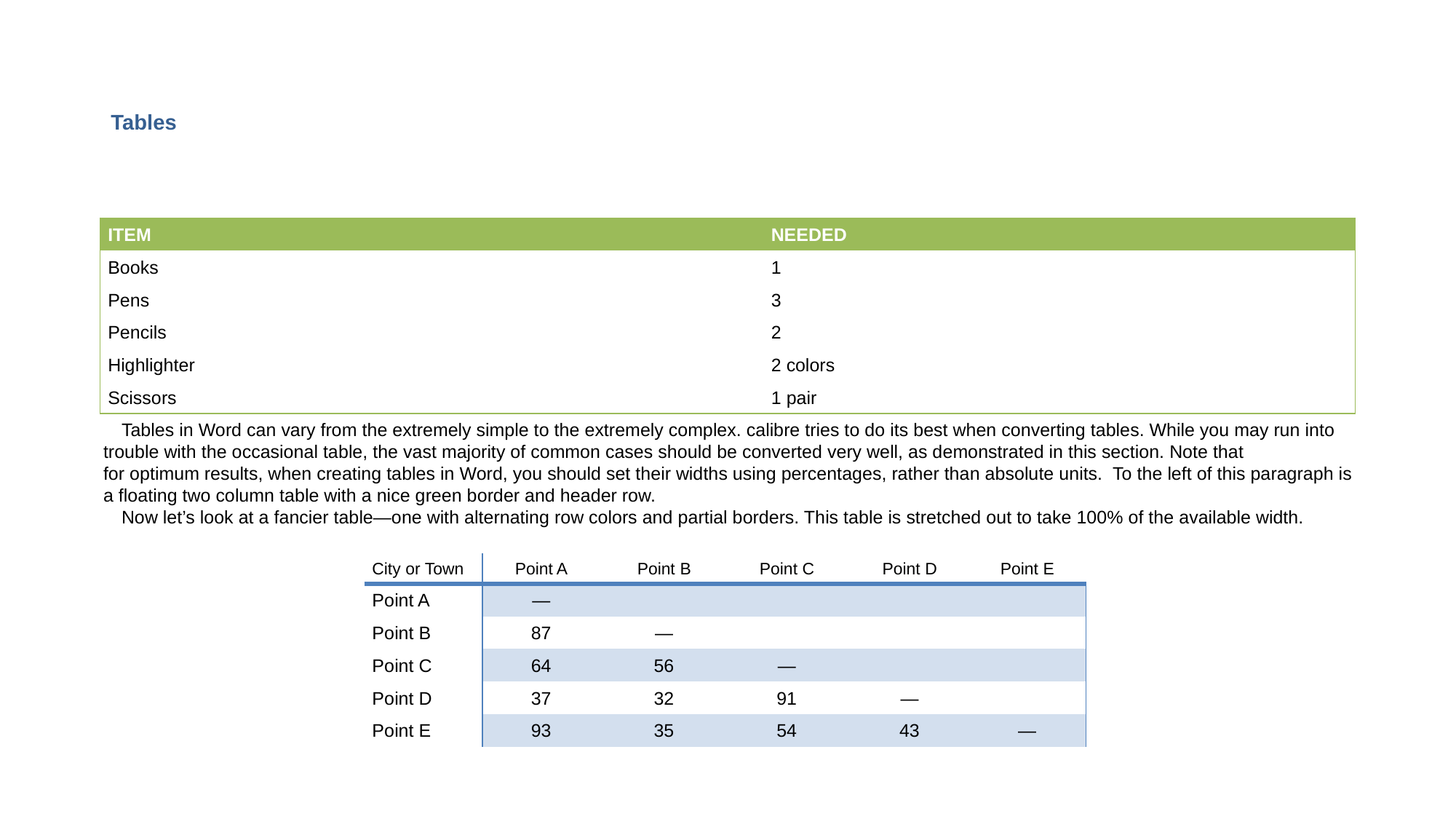

# Tables
| ITEM | NEEDED |
| --- | --- |
| Books | 1 |
| Pens | 3 |
| Pencils | 2 |
| Highlighter | 2 colors |
| Scissors | 1 pair |
 Tables in Word can vary from the extremely simple to the extremely complex. calibre tries to do its best when converting tables. While you may run into trouble with the occasional table, the vast majority of common cases should be converted very well, as demonstrated in this section. Note that for optimum results, when creating tables in Word, you should set their widths using percentages, rather than absolute units.  To the left of this paragraph is a floating two column table with a nice green border and header row.
 Now let’s look at a fancier table—one with alternating row colors and partial borders. This table is stretched out to take 100% of the available width.

| City or Town | Point A | Point B | Point C | Point D | Point E |
| --- | --- | --- | --- | --- | --- |
| Point A | — |  |  |  |  |
| Point B | 87 | — |  |  |  |
| Point C | 64 | 56 | — |  |  |
| Point D | 37 | 32 | 91 | — |  |
| Point E | 93 | 35 | 54 | 43 | — |